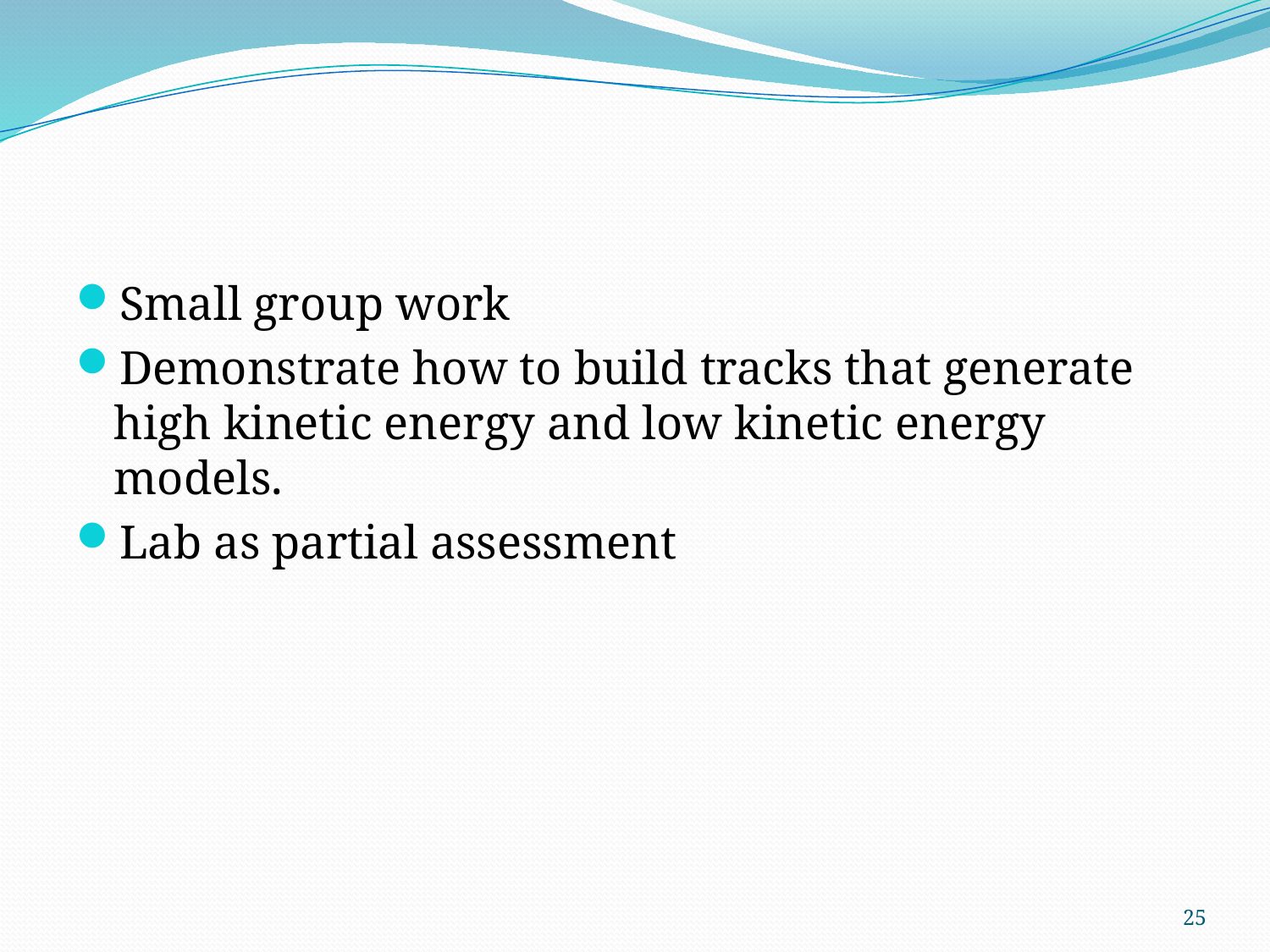

Small group work
Demonstrate how to build tracks that generate high kinetic energy and low kinetic energy models.
Lab as partial assessment
25